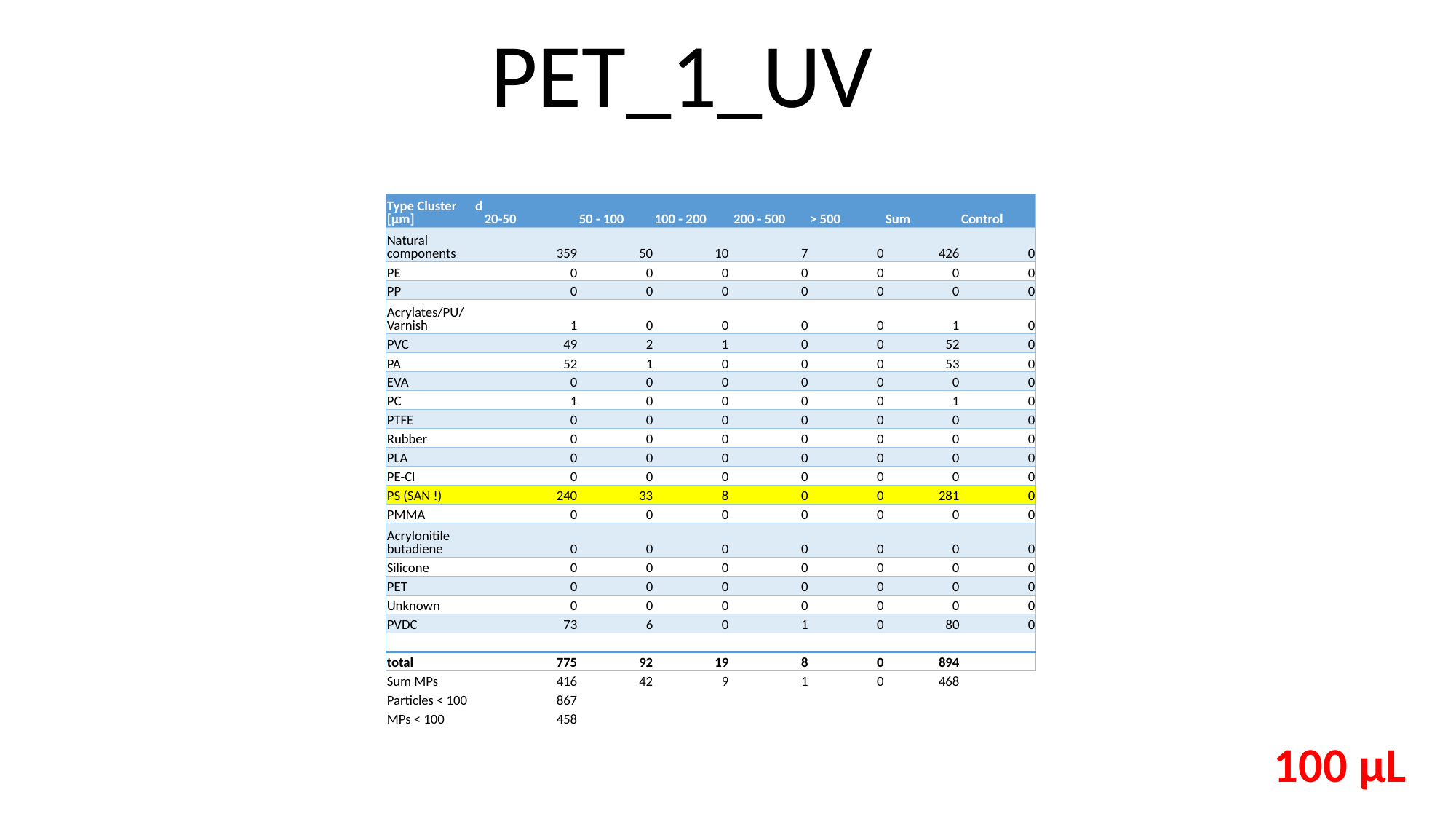

# PET_1_UV
| Type Cluster d [µm] | 20-50 | 50 - 100 | 100 - 200 | 200 - 500 | > 500 | Sum | Control |
| --- | --- | --- | --- | --- | --- | --- | --- |
| Natural components | 359 | 50 | 10 | 7 | 0 | 426 | 0 |
| PE | 0 | 0 | 0 | 0 | 0 | 0 | 0 |
| PP | 0 | 0 | 0 | 0 | 0 | 0 | 0 |
| Acrylates/PU/Varnish | 1 | 0 | 0 | 0 | 0 | 1 | 0 |
| PVC | 49 | 2 | 1 | 0 | 0 | 52 | 0 |
| PA | 52 | 1 | 0 | 0 | 0 | 53 | 0 |
| EVA | 0 | 0 | 0 | 0 | 0 | 0 | 0 |
| PC | 1 | 0 | 0 | 0 | 0 | 1 | 0 |
| PTFE | 0 | 0 | 0 | 0 | 0 | 0 | 0 |
| Rubber | 0 | 0 | 0 | 0 | 0 | 0 | 0 |
| PLA | 0 | 0 | 0 | 0 | 0 | 0 | 0 |
| PE-Cl | 0 | 0 | 0 | 0 | 0 | 0 | 0 |
| PS (SAN !) | 240 | 33 | 8 | 0 | 0 | 281 | 0 |
| PMMA | 0 | 0 | 0 | 0 | 0 | 0 | 0 |
| Acrylonitile butadiene | 0 | 0 | 0 | 0 | 0 | 0 | 0 |
| Silicone | 0 | 0 | 0 | 0 | 0 | 0 | 0 |
| PET | 0 | 0 | 0 | 0 | 0 | 0 | 0 |
| Unknown | 0 | 0 | 0 | 0 | 0 | 0 | 0 |
| PVDC | 73 | 6 | 0 | 1 | 0 | 80 | 0 |
|  |  |  |  |  |  |  |  |
| total | 775 | 92 | 19 | 8 | 0 | 894 |  |
| Sum MPs | 416 | 42 | 9 | 1 | 0 | 468 |  |
| Particles < 100 | 867 |  |  |  |  |  |  |
| MPs < 100 | 458 |  |  |  |  |  |  |
100 µL